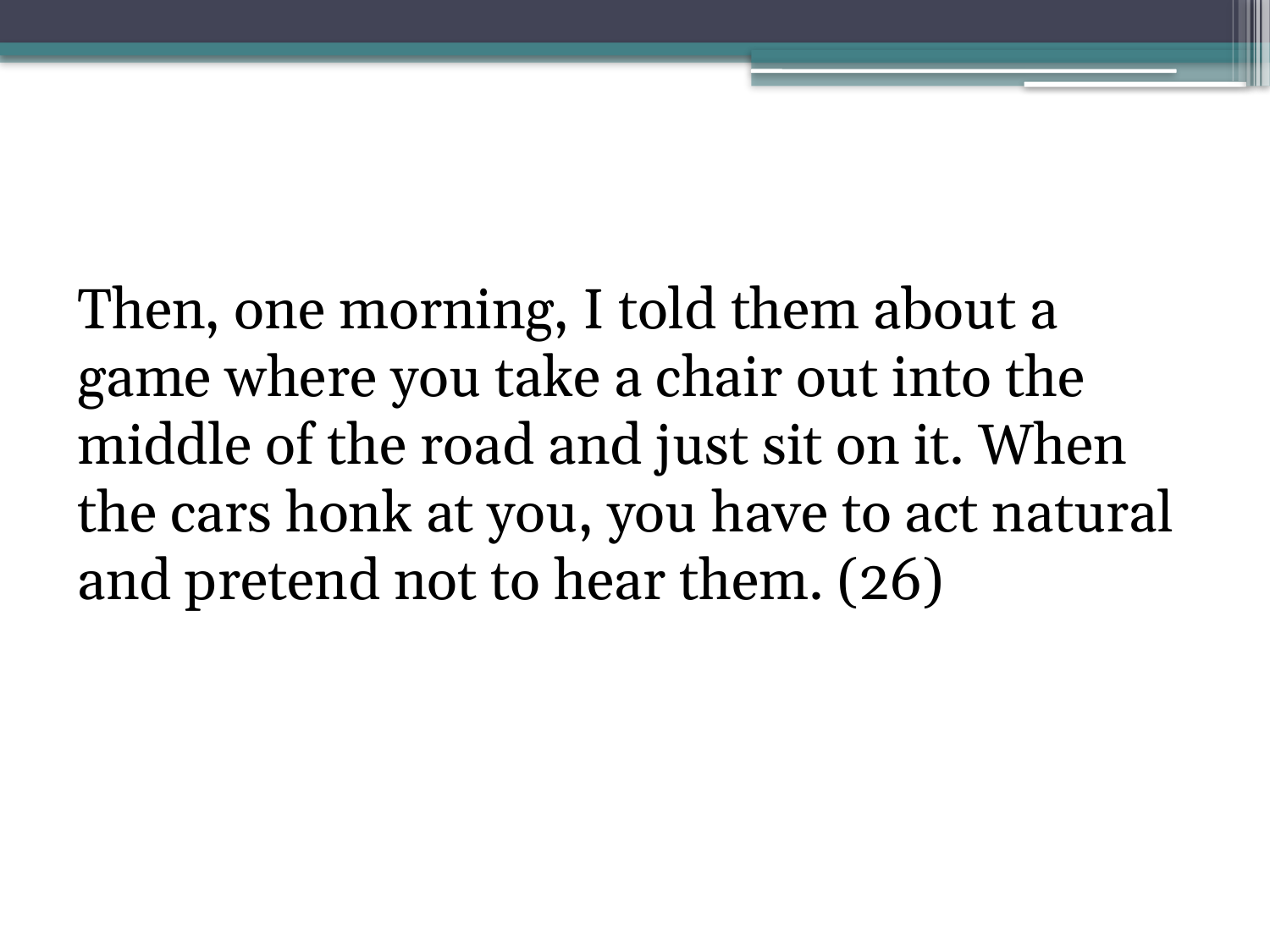

Then, one morning, I told them about a game where you take a chair out into the middle of the road and just sit on it. When the cars honk at you, you have to act natural and pretend not to hear them. (26)